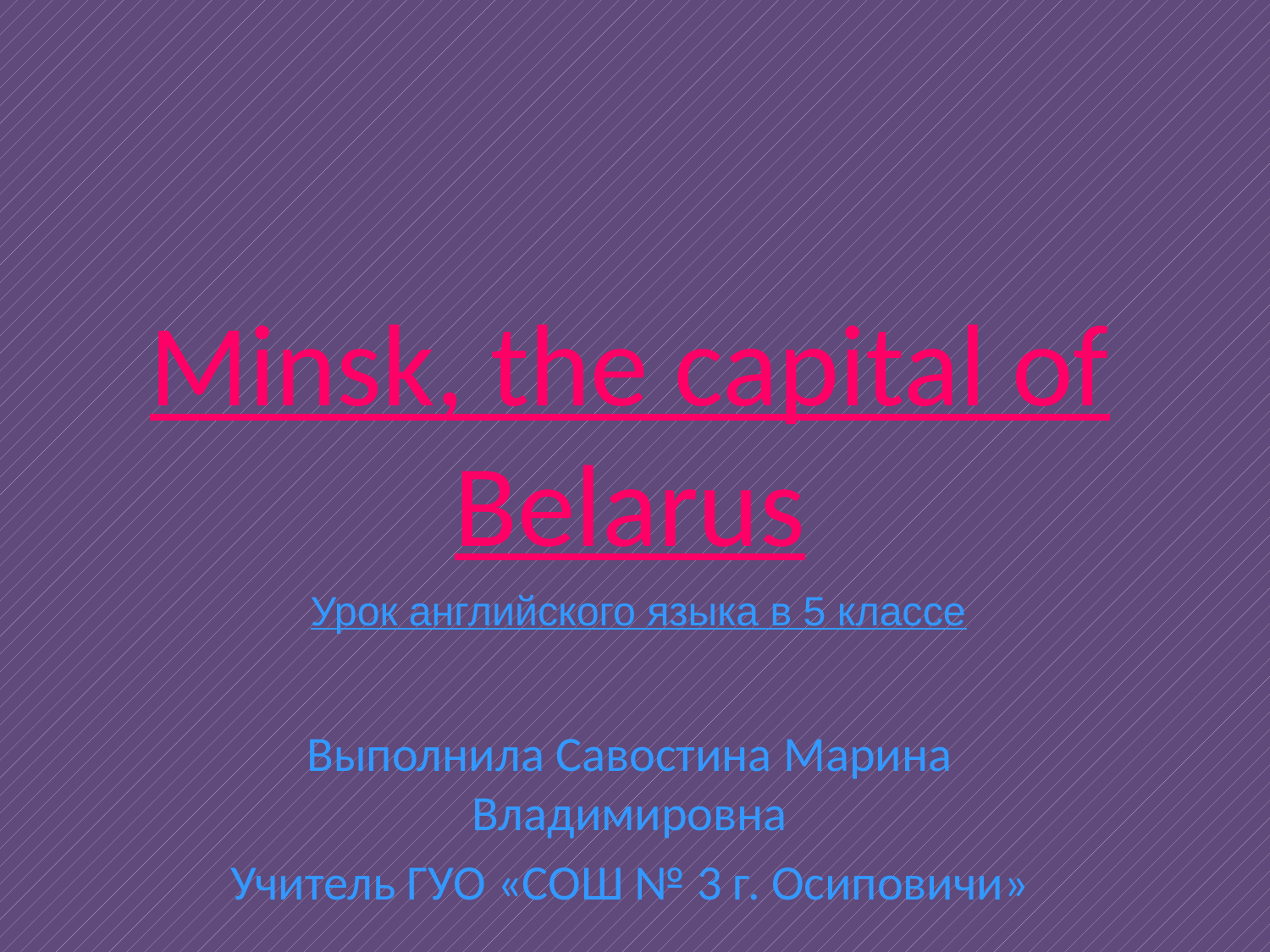

# Minsk, the capital of Belarus Урок английского языка в 5 классе
Выполнила Савостина Марина Владимировна
Учитель ГУО «СОШ № 3 г. Осиповичи»